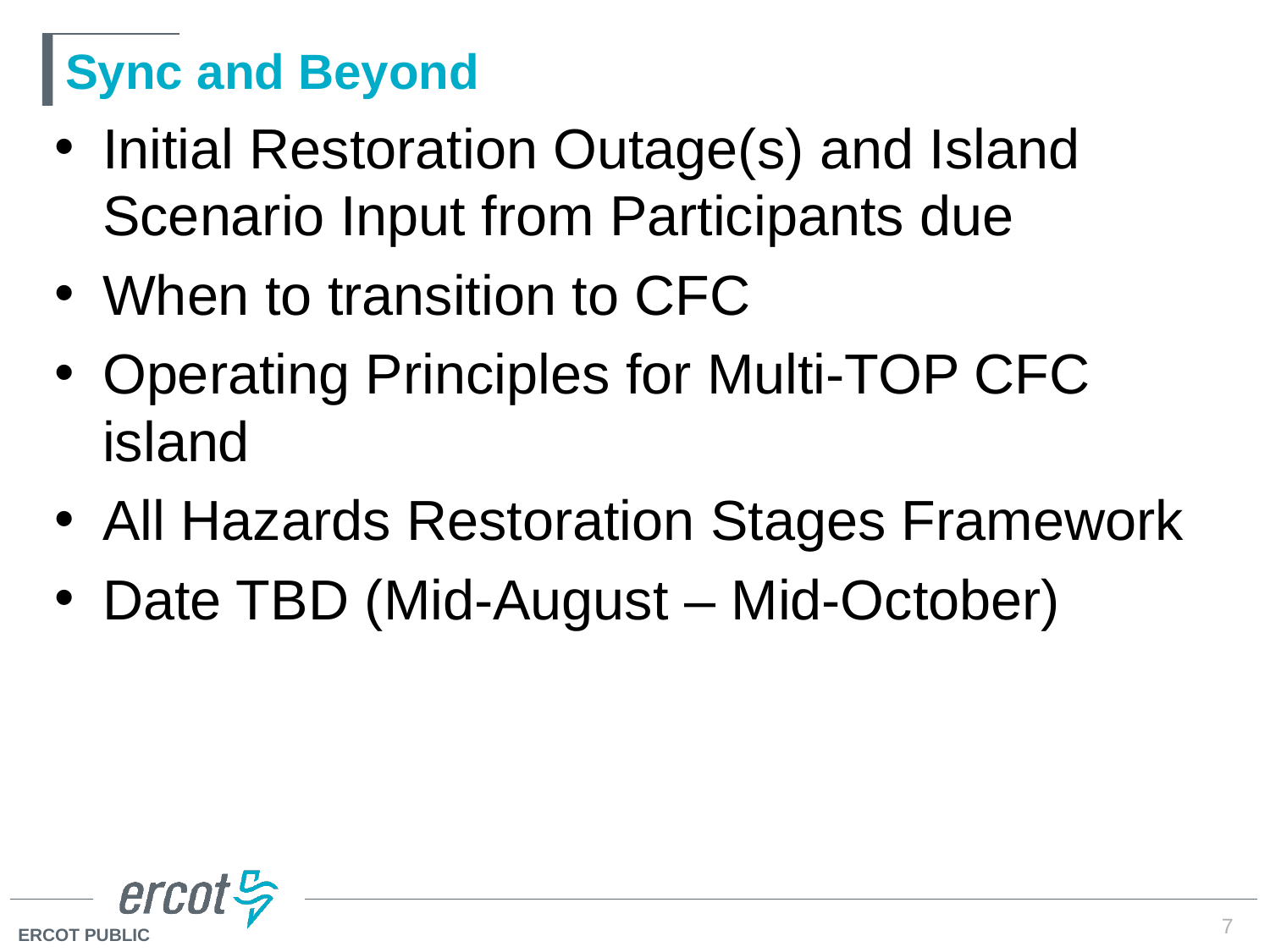

# Sync and Beyond
Initial Restoration Outage(s) and Island Scenario Input from Participants due
When to transition to CFC
Operating Principles for Multi-TOP CFC island
All Hazards Restoration Stages Framework
Date TBD (Mid-August – Mid-October)

7